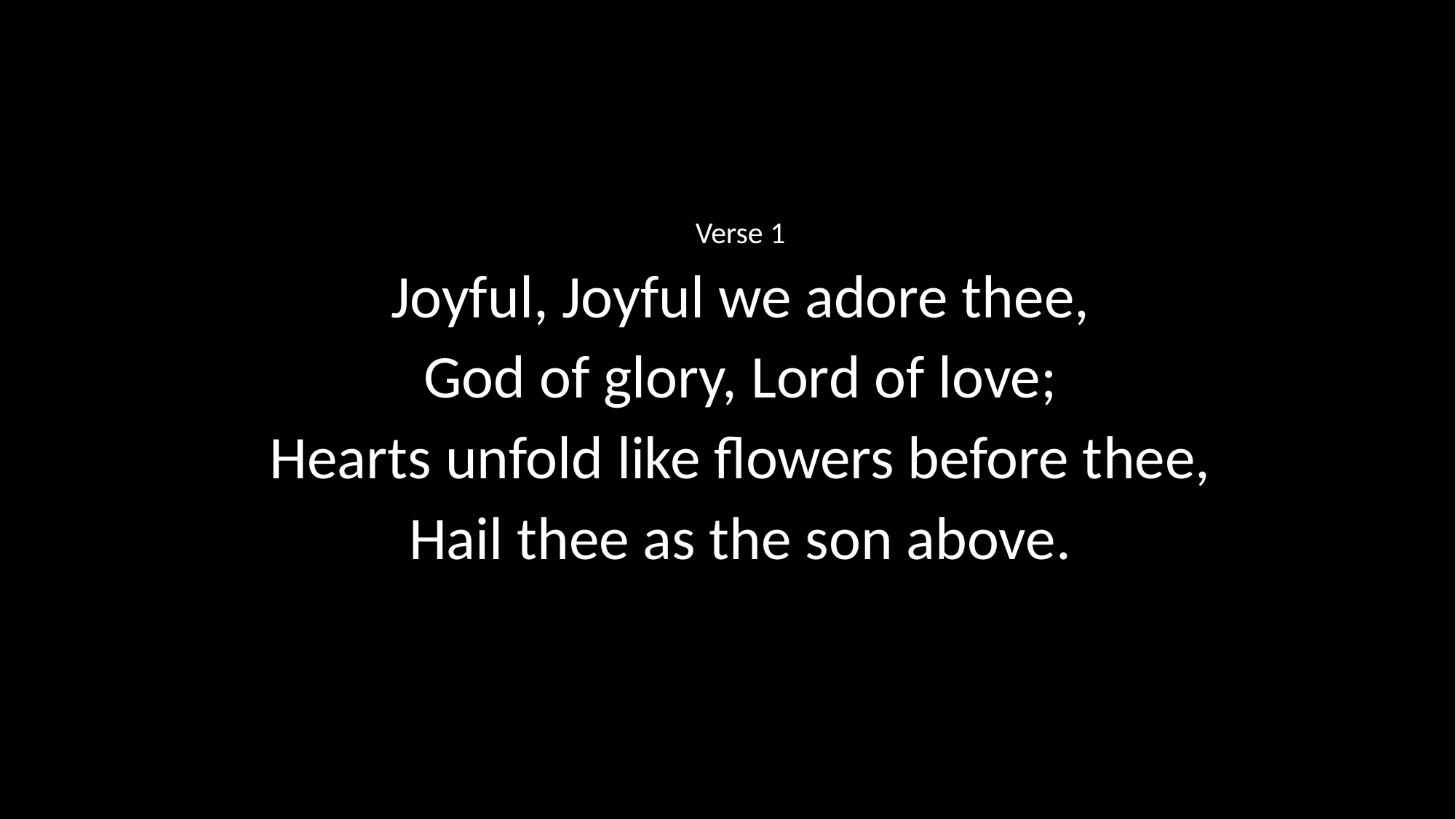

Verse 1
Joyful, Joyful we adore thee,
God of glory, Lord of love;
Hearts unfold like flowers before thee,
Hail thee as the son above.